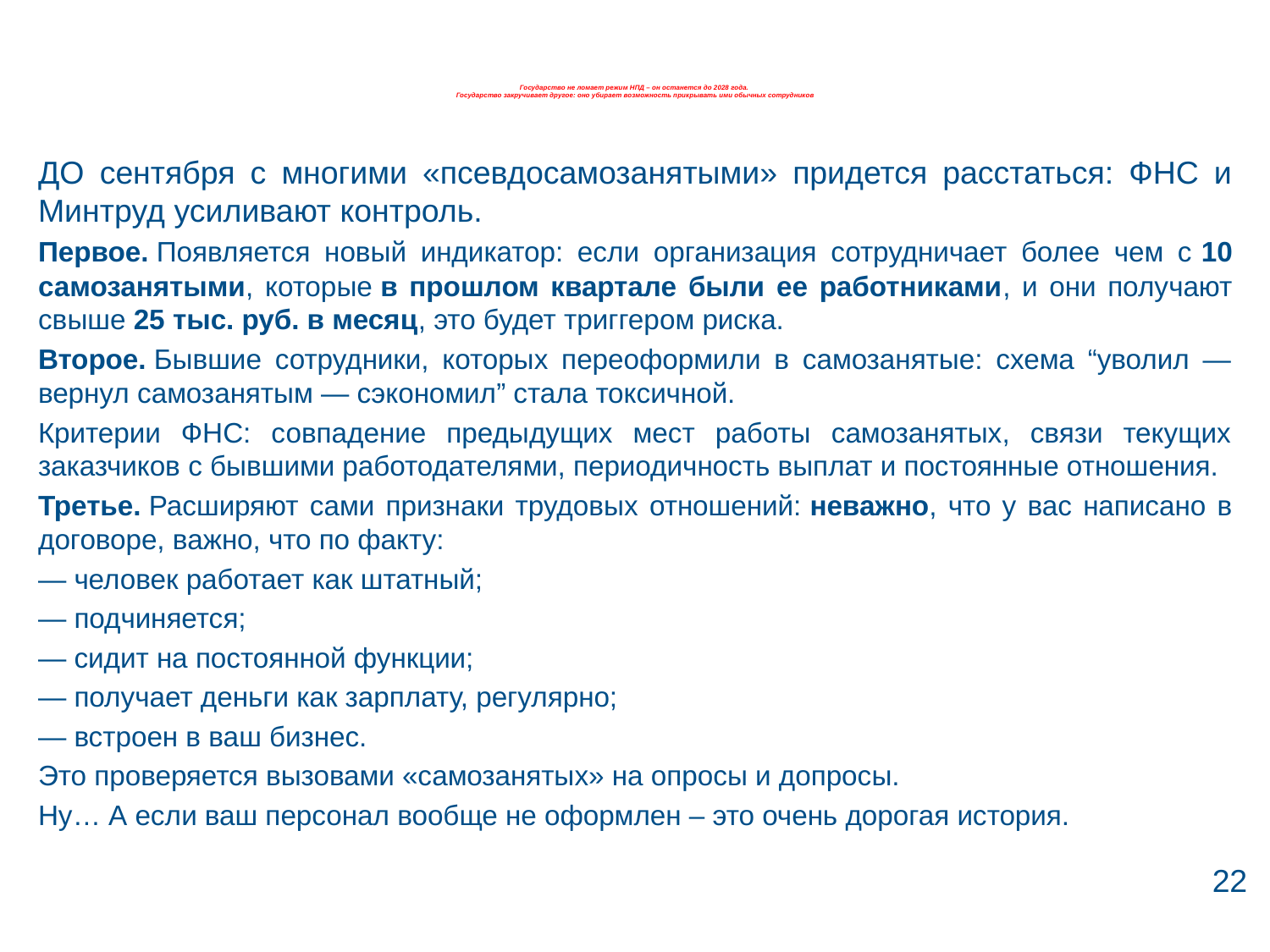

# Государство не ломает режим НПД – он останется до 2028 года. Государство закручивает другое: оно убирает возможность прикрывать ими обычных сотрудников
ДО сентября с многими «псевдосамозанятыми» придется расстаться: ФНС и Минтруд усиливают контроль.
Первое. Появляется новый индикатор: если организация сотрудничает более чем с 10 самозанятыми, которые в прошлом квартале были ее работниками, и они получают свыше 25 тыс. руб. в месяц, это будет триггером риска.
Второе. Бывшие сотрудники, которых переоформили в самозанятые: схема “уволил — вернул самозанятым — сэкономил” стала токсичной.
Критерии ФНС: совпадение предыдущих мест работы самозанятых, связи текущих заказчиков с бывшими работодателями, периодичность выплат и постоянные отношения.
Третье. Расширяют сами признаки трудовых отношений: неважно, что у вас написано в договоре, важно, что по факту:
— человек работает как штатный;
— подчиняется;
— сидит на постоянной функции;
— получает деньги как зарплату, регулярно;
— встроен в ваш бизнес.
Это проверяется вызовами «самозанятых» на опросы и допросы.
Ну… А если ваш персонал вообще не оформлен – это очень дорогая история.